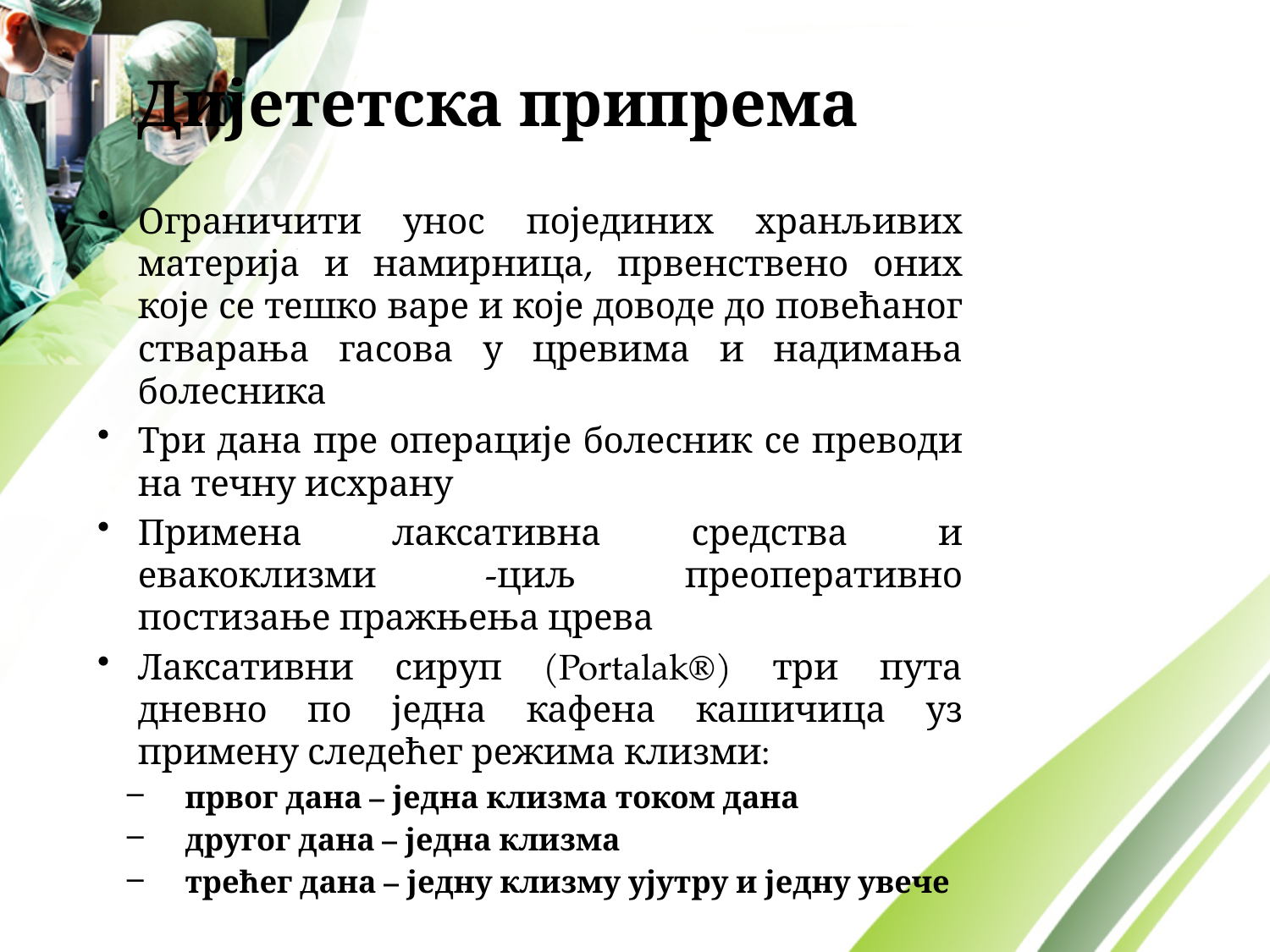

# Дијететска припрема
Ограничити унос појединих хранљивих материја и намирница, првенствено оних које се тешко варе и које доводе до повећаног стварања гасова у цревима и надимања болесника
Три дана пре операције болесник се преводи на течну исхрану
Примена лаксативна средства и евакоклизми -циљ преоперативно постизање пражњења црева
Лаксативни сируп (Portalak®) три пута дневно по једна кафена кашичица уз примену следећег режима клизми:
првог дана – једна клизма током дана
другог дана – једна клизма
трећег дана – једну клизму ујутру и једну увече